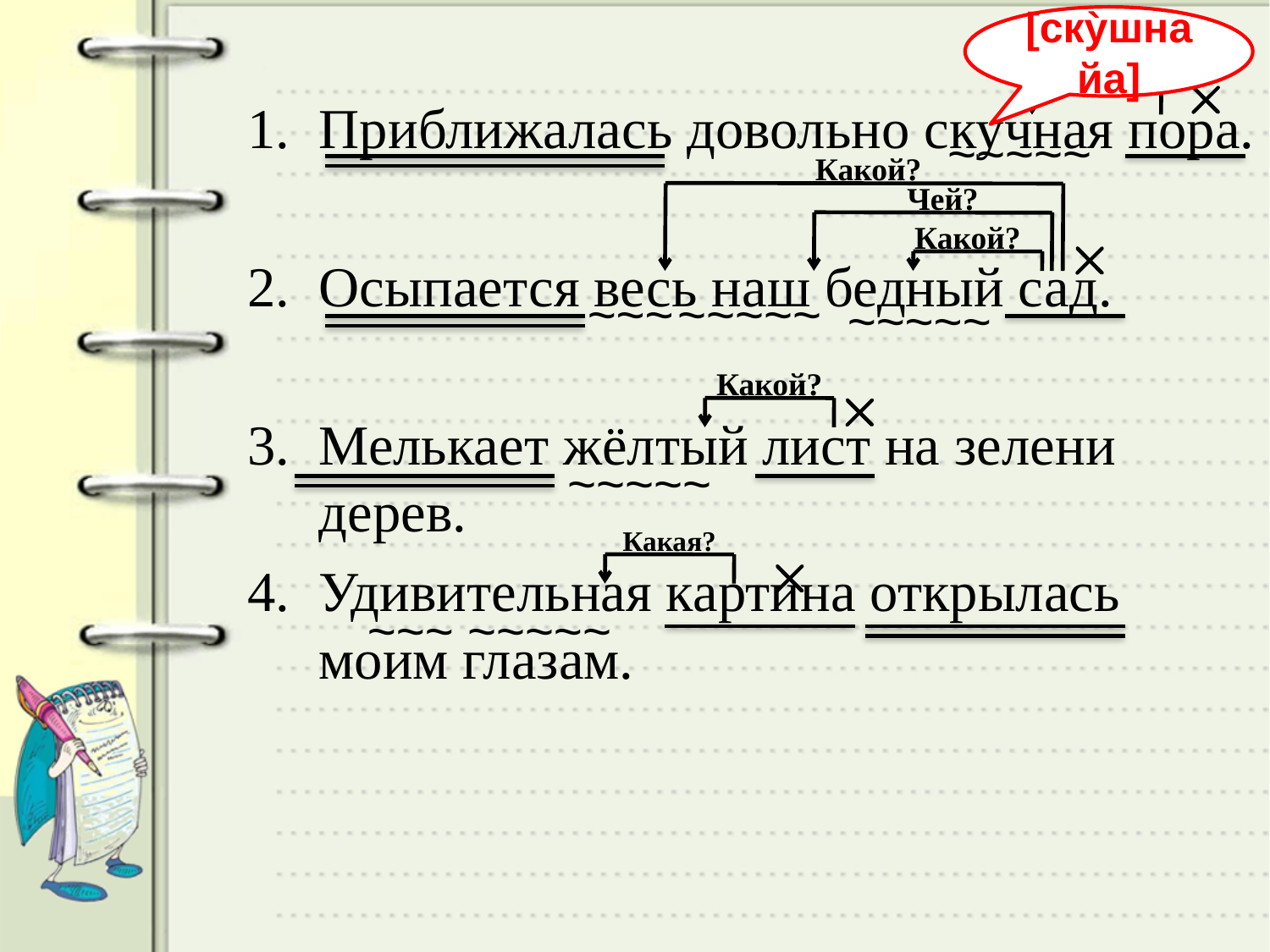

[скỳшнайа]
Какая?

Приближалась довольно скучная пора.

Осыпается весь наш бедный сад.

Мелькает жёлтый лист на зелени дерев.
Удивительная картина открылась моим глазам.
~~~~~
Какой?
Чей?
Какой?

~~~
~~~~~
~~~~~
Какой?

~~~~~
Какая?

~~~
~~~~~